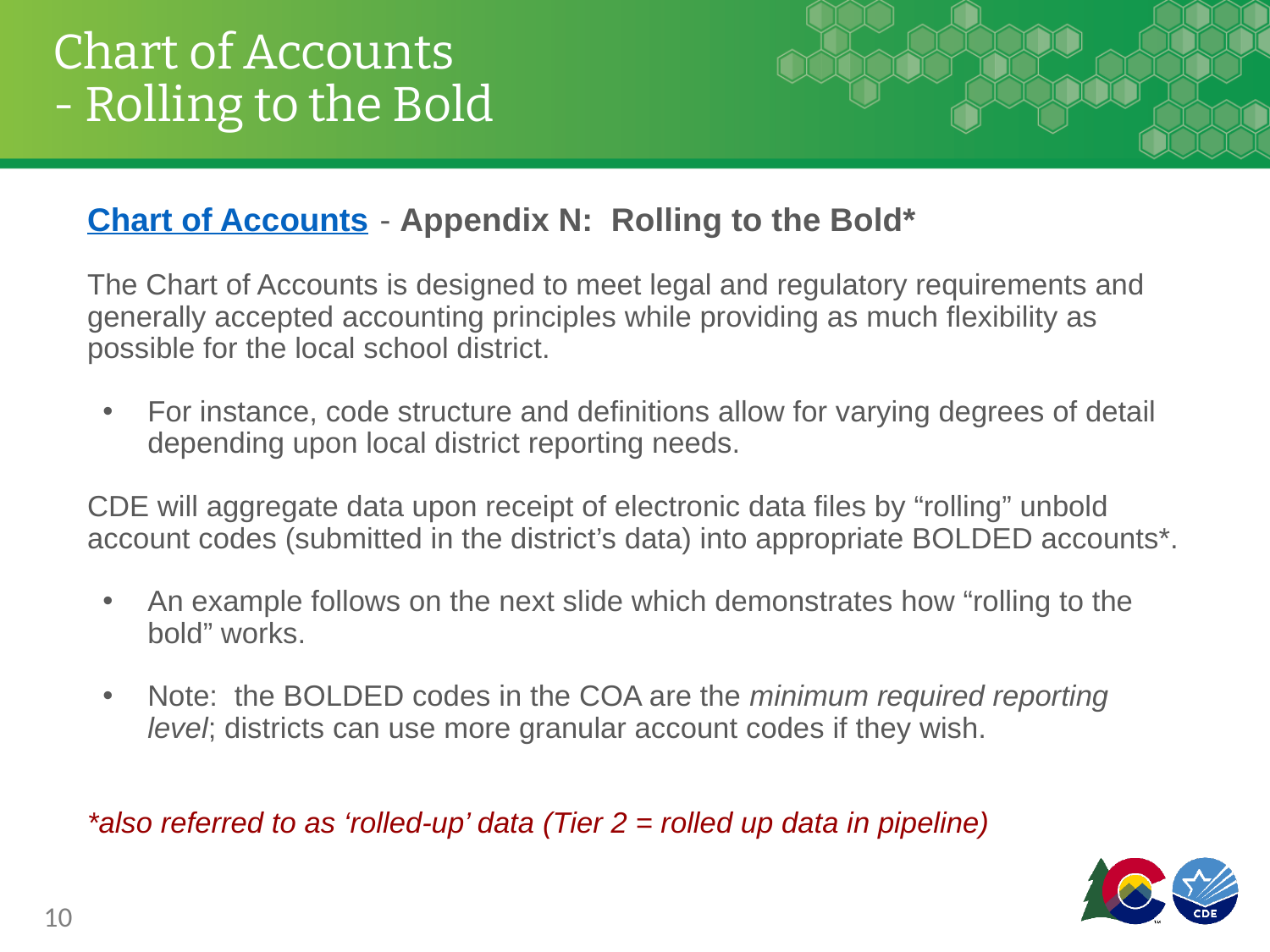

# Chart of Accounts
- Rolling to the Bold
Chart of Accounts - Appendix N:  Rolling to the Bold*

The Chart of Accounts is designed to meet legal and regulatory requirements and generally accepted accounting principles while providing as much flexibility as possible for the local school district.

For instance, code structure and definitions allow for varying degrees of detail depending upon local district reporting needs.

CDE will aggregate data upon receipt of electronic data files by “rolling” unbold account codes (submitted in the district’s data) into appropriate BOLDED accounts*.

An example follows on the next slide which demonstrates how “rolling to the bold” works.

Note:  the BOLDED codes in the COA are the minimum required reporting level; districts can use more granular account codes if they wish.

*also referred to as ‘rolled-up’ data (Tier 2 = rolled up data in pipeline)

10